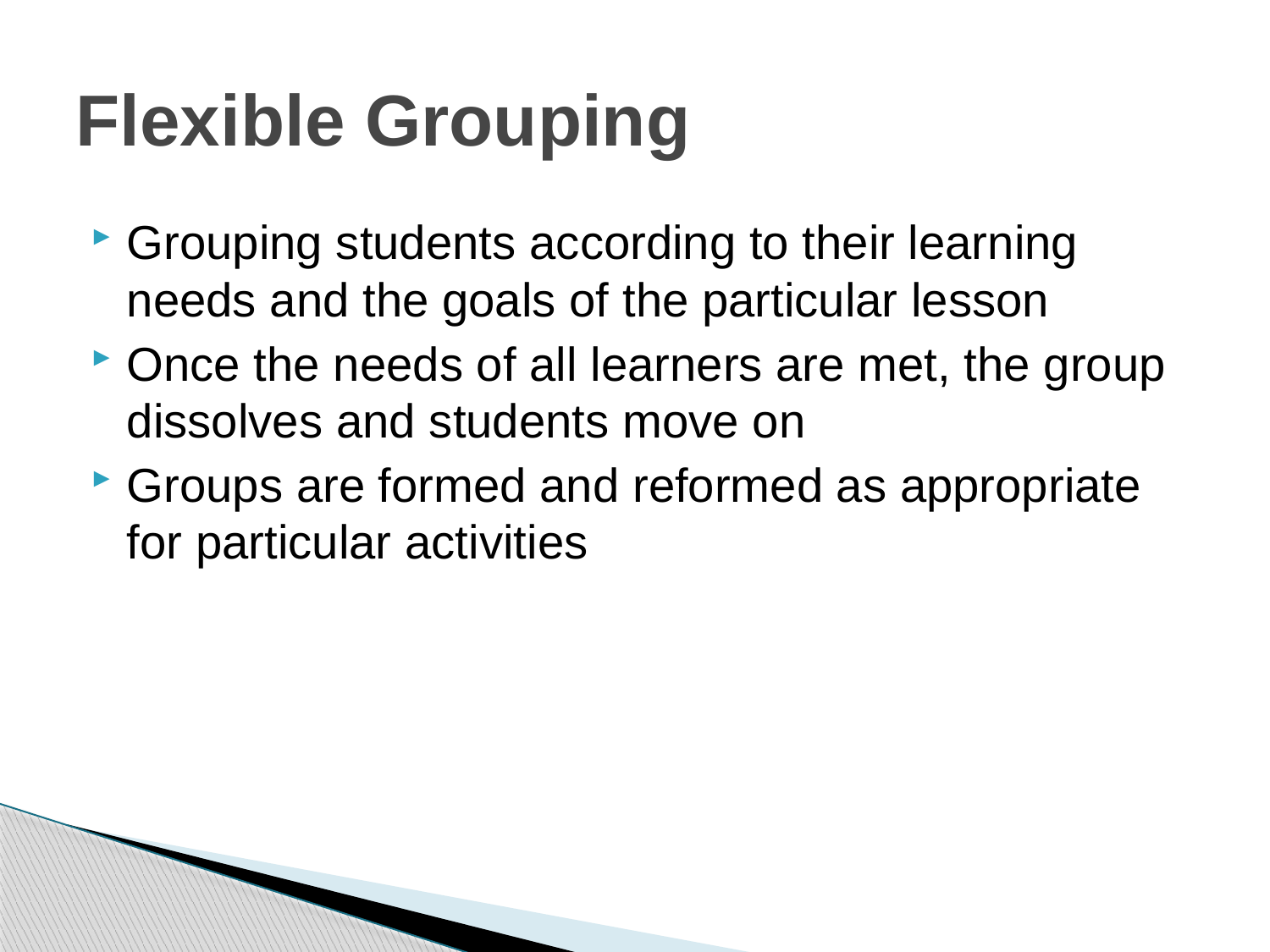

# Flexible Grouping
Grouping students according to their learning needs and the goals of the particular lesson
Once the needs of all learners are met, the group dissolves and students move on
Groups are formed and reformed as appropriate for particular activities